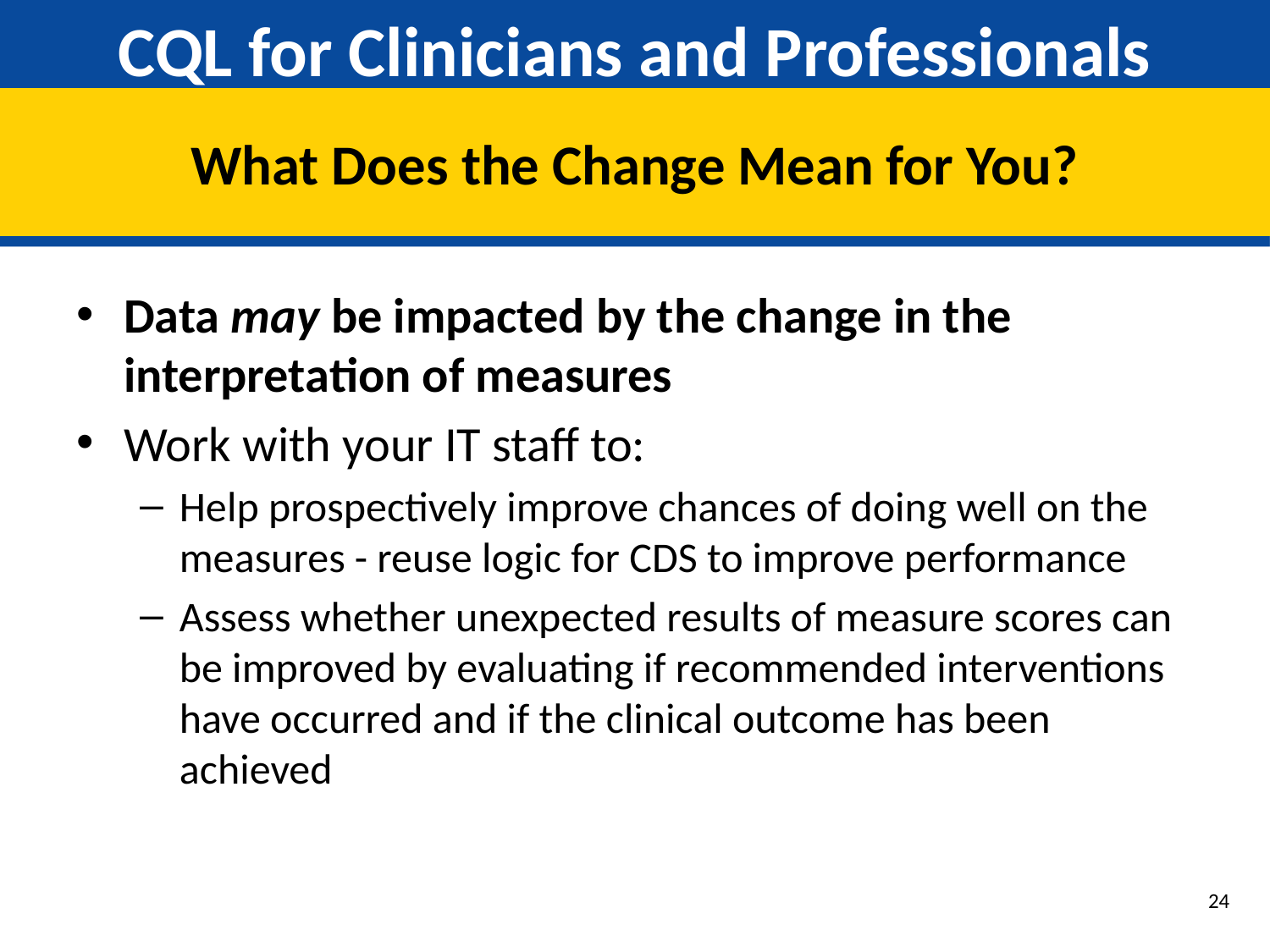

# CQL for Clinicians and Professionals
What Does the Change Mean for You?
Data may be impacted by the change in the interpretation of measures
Work with your IT staff to:
Help prospectively improve chances of doing well on the measures - reuse logic for CDS to improve performance
Assess whether unexpected results of measure scores can be improved by evaluating if recommended interventions have occurred and if the clinical outcome has been achieved